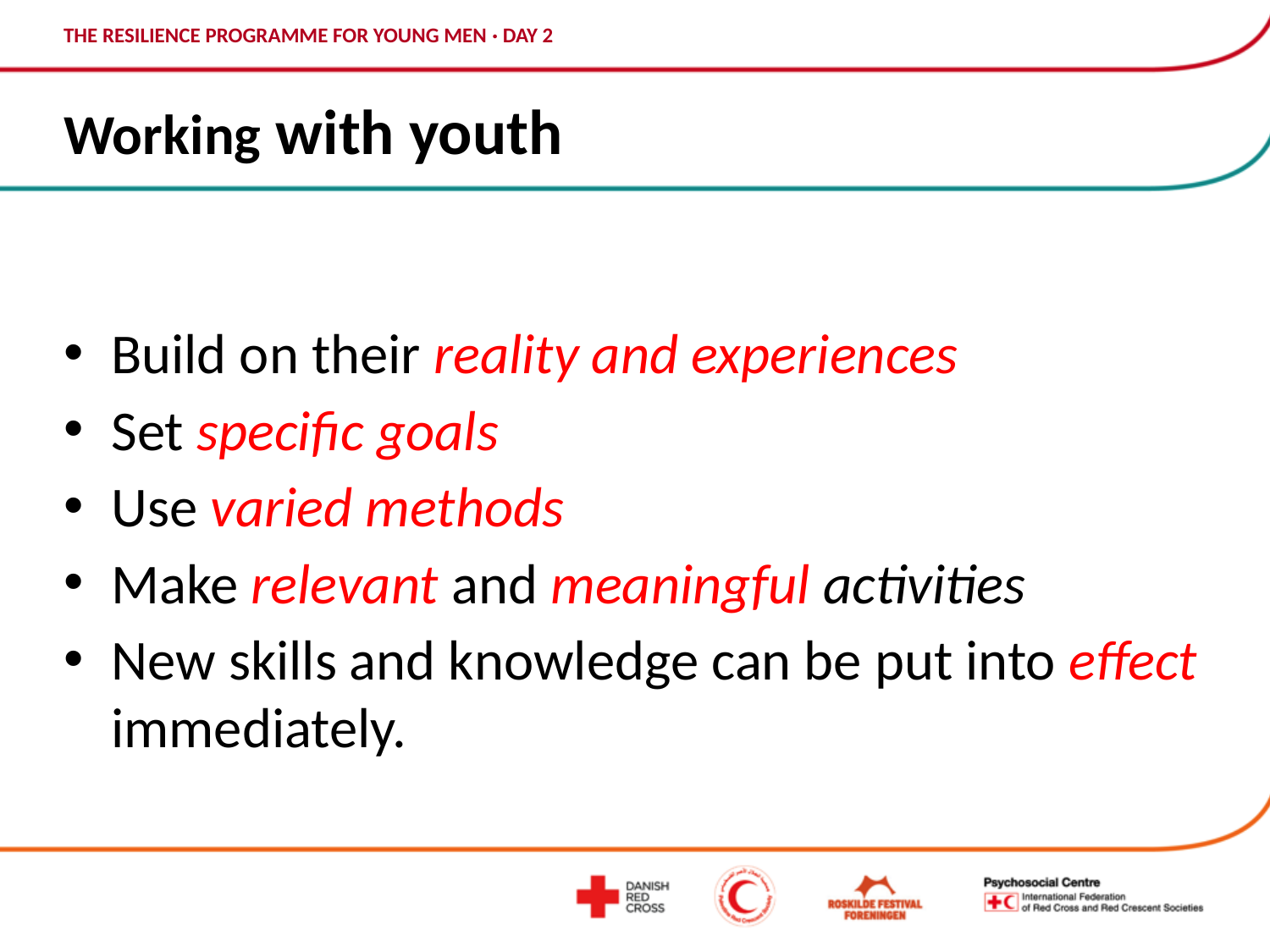

# Working with youth
Build on their reality and experiences
Set specific goals
Use varied methods
Make relevant and meaningful activities
New skills and knowledge can be put into effect immediately.